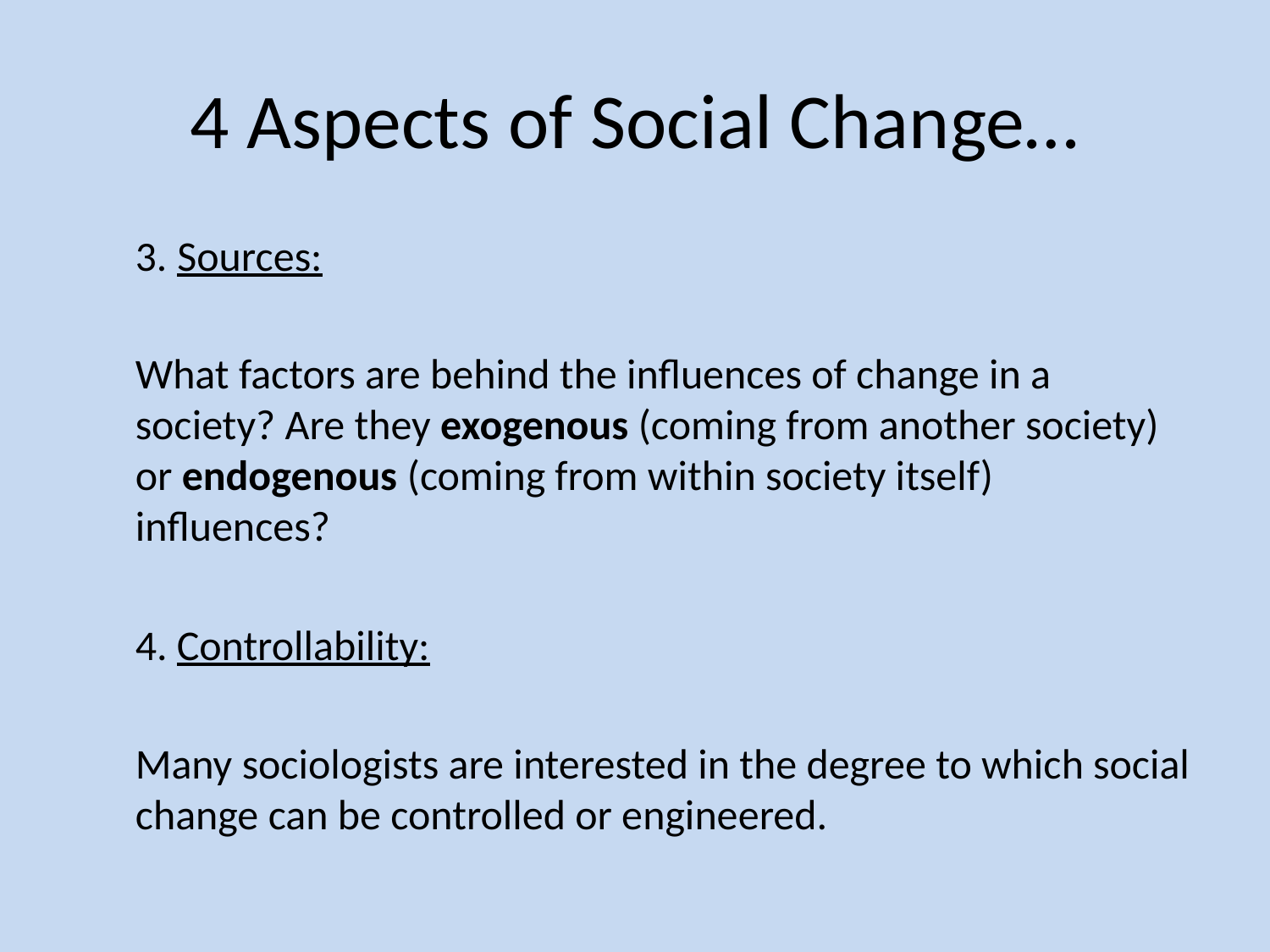

# 4 Aspects of Social Change…
Sources:

What factors are behind the influences of change in a society? Are they exogenous (coming from another society) or endogenous (coming from within society itself) influences?

4. Controllability:

Many sociologists are interested in the degree to which social change can be controlled or engineered.